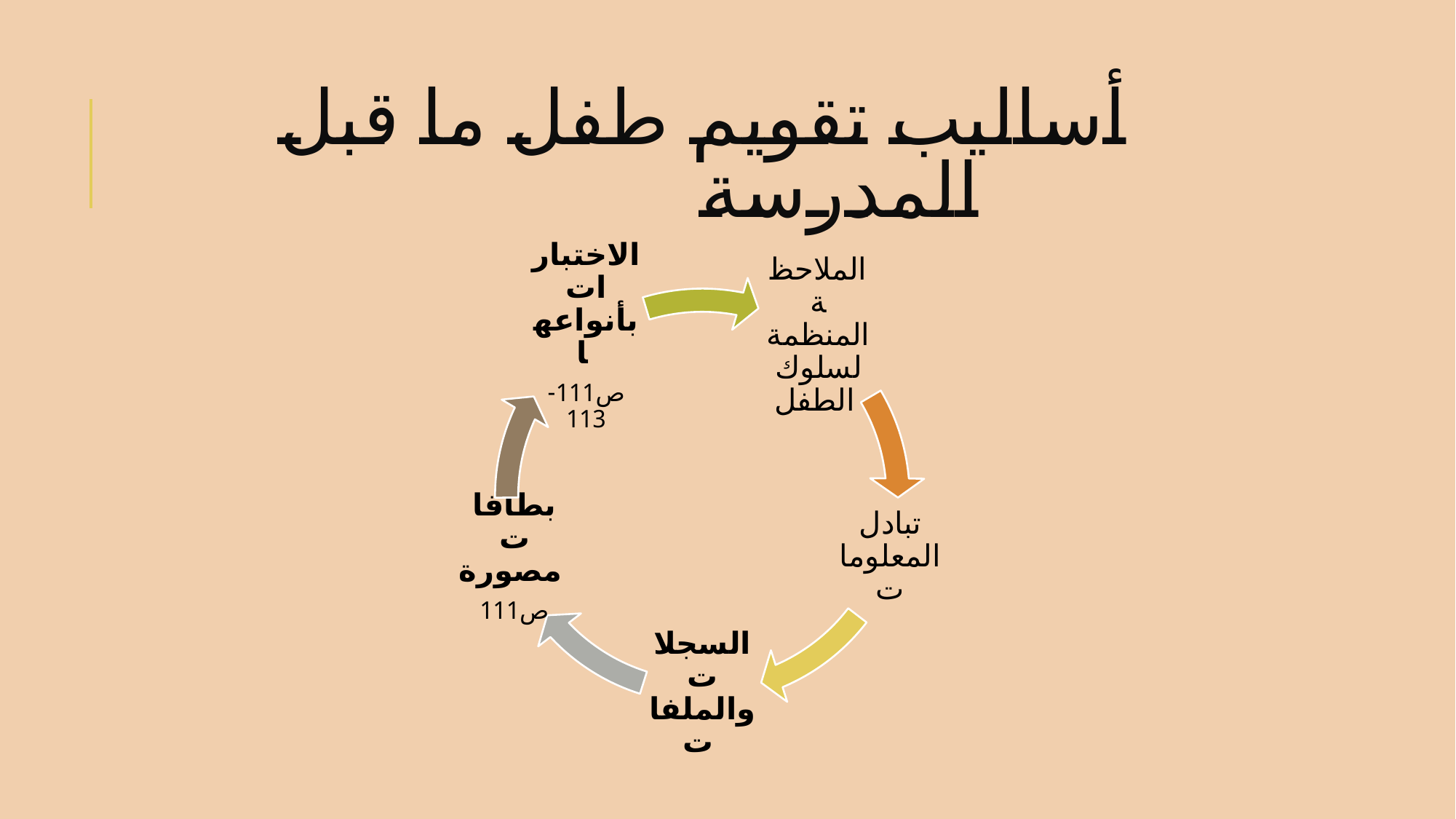

# أساليب تقويم طفل ما قبل المدرسة
الملاحظة المنظمة لسلوك الطفل
تبادل المعلومات
السجلات والملفات
بطاقات مصورة
ص111
الاختبارات بأنواعها
ص111-113